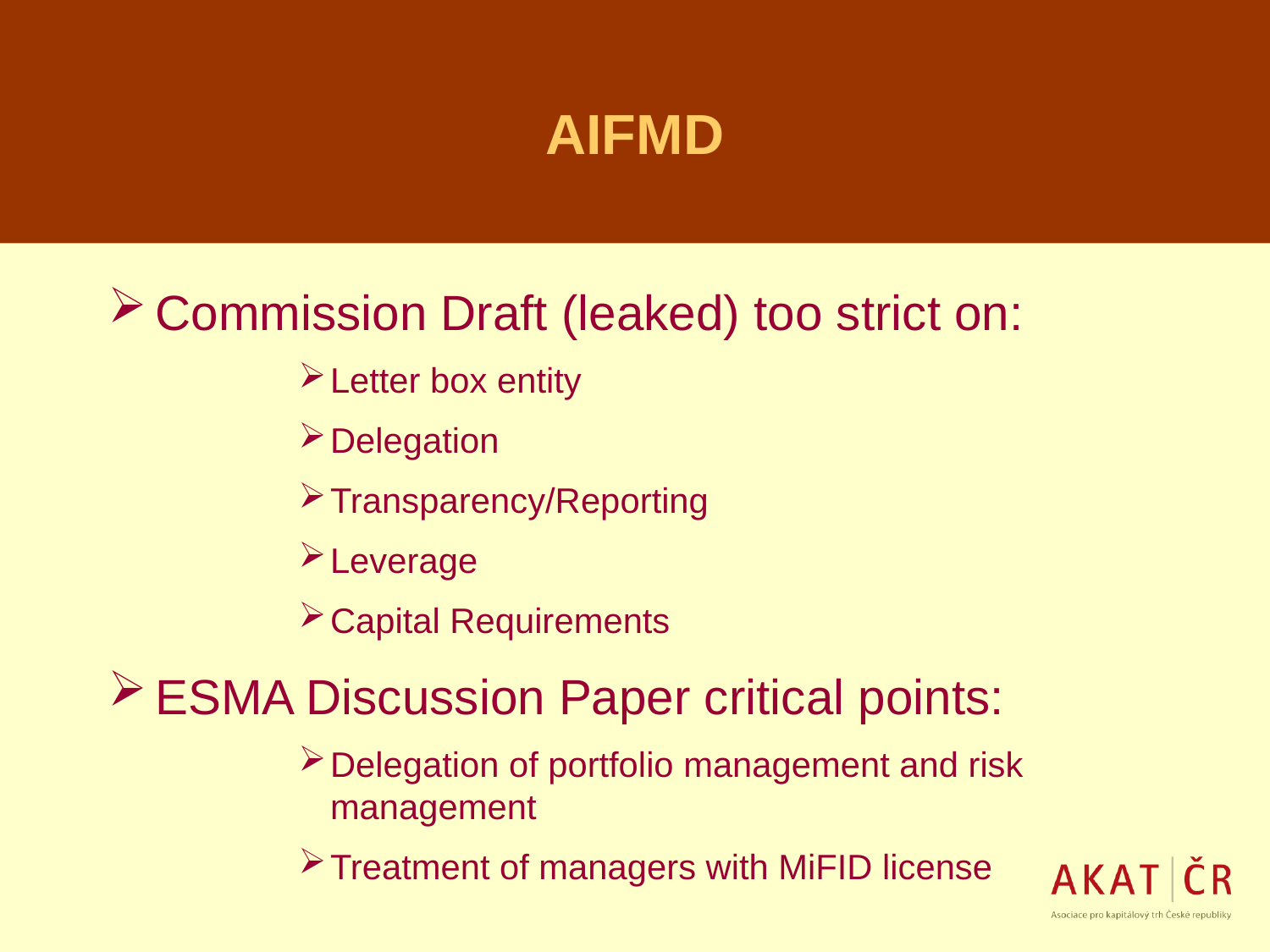

# AIFMD
Commission Draft (leaked) too strict on:
Letter box entity
Delegation
Transparency/Reporting
Leverage
Capital Requirements
ESMA Discussion Paper critical points:
Delegation of portfolio management and risk management
Treatment of managers with MiFID license